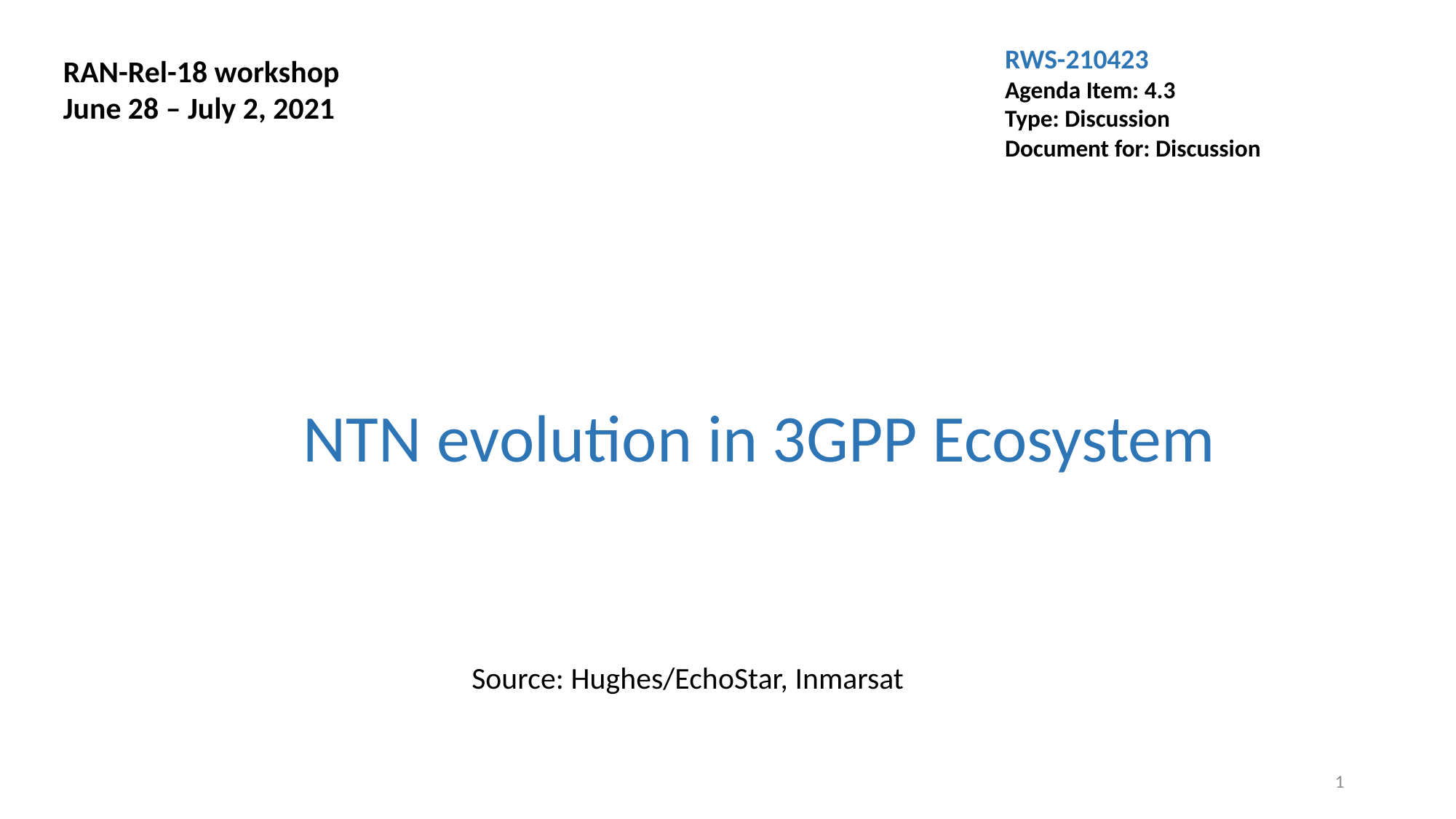

RWS-210423
Agenda Item: 4.3
Type: Discussion
Document for: Discussion

RAN-Rel-18 workshop June 28 – July 2, 2021

# NTN evolution in 3GPP Ecosystem
Source: Hughes/EchoStar, Inmarsat

1